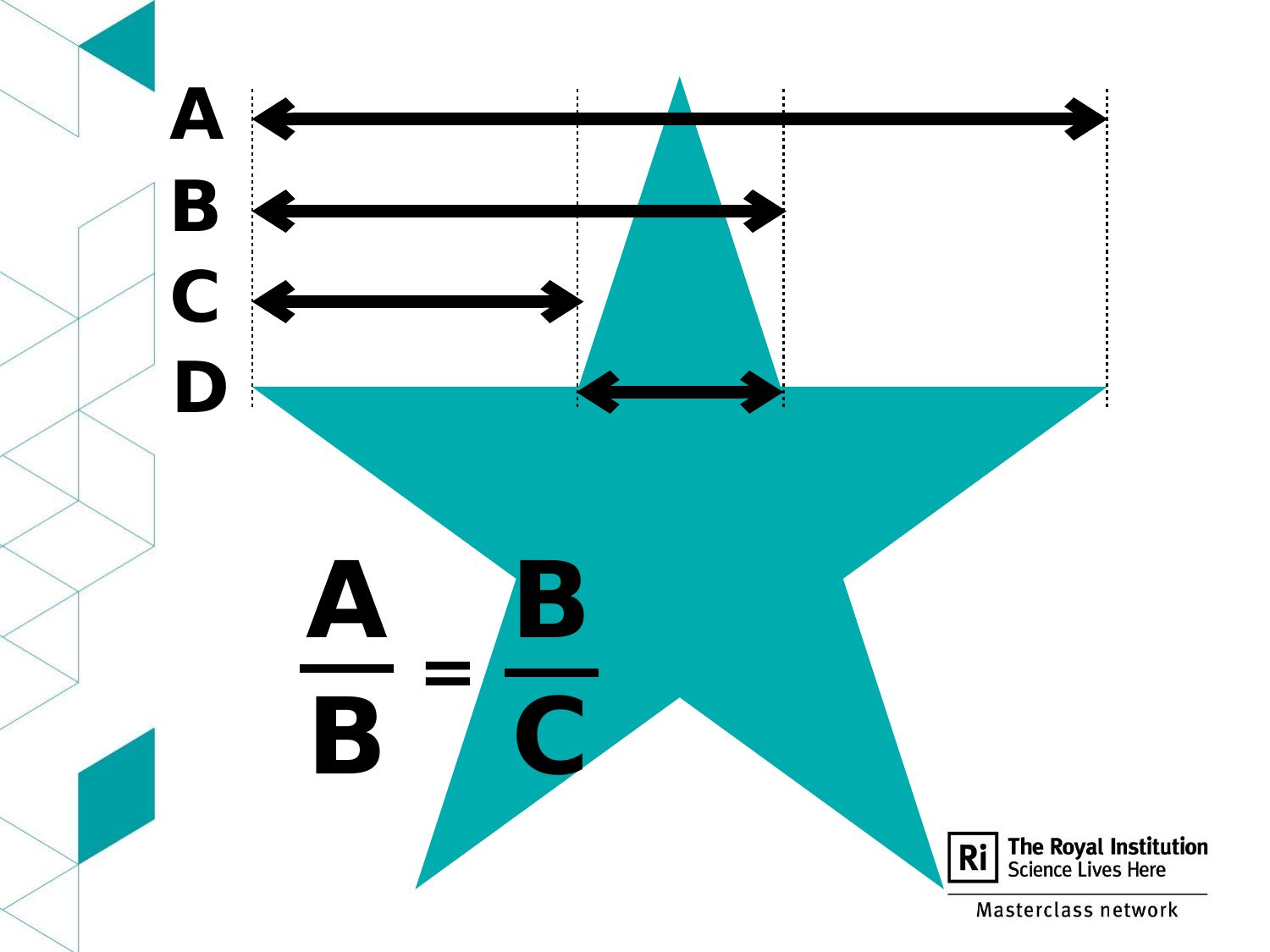

A

B

C

D

A
B
=
B
C